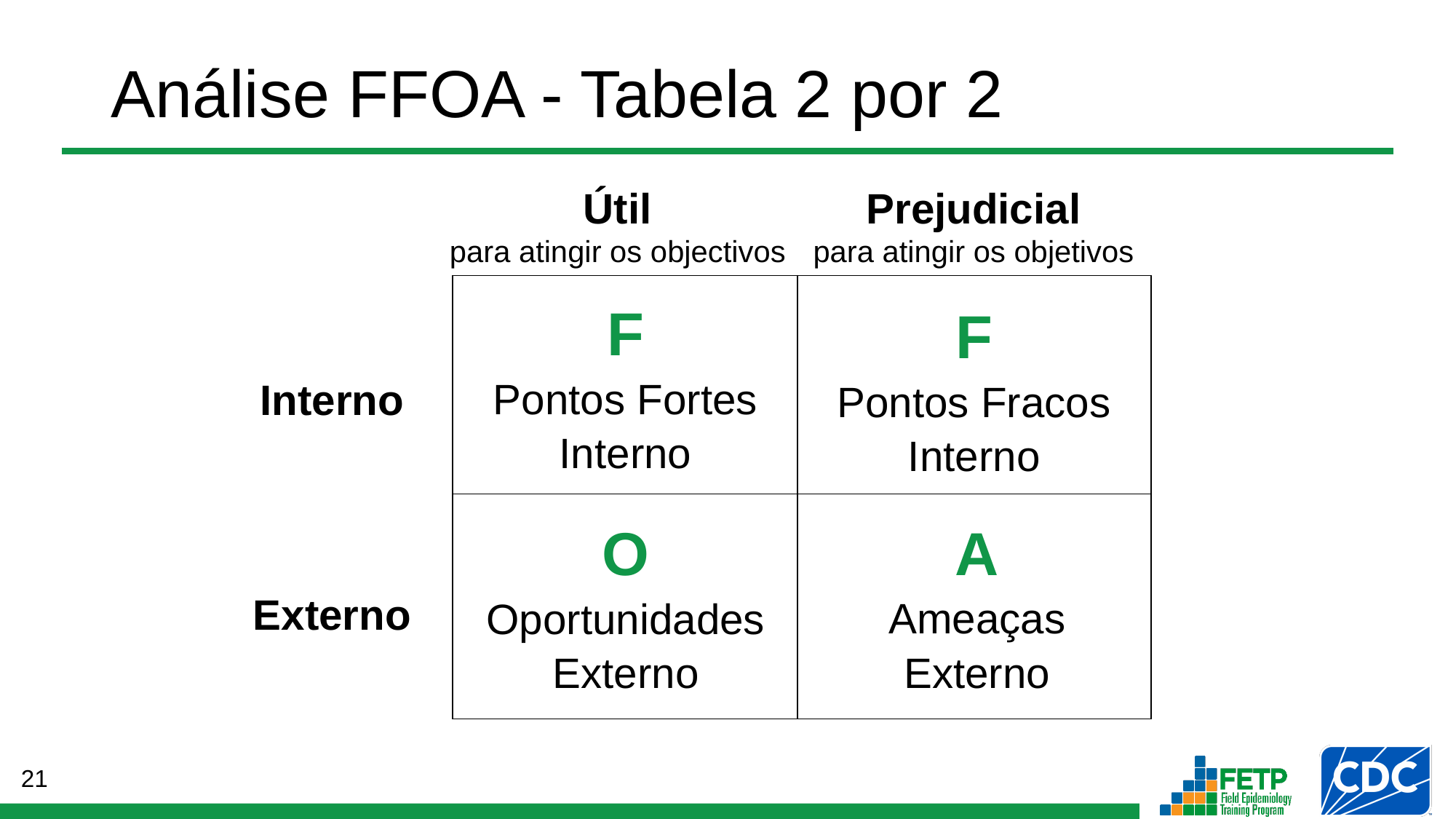

# Análise FFOA - Tabela 2 por 2
Útil
para atingir os objectivos
Prejudicial
para atingir os objetivos
| F Pontos Fortes Interno |
| --- |
|  |  |
| --- | --- |
|  |  |
| F Pontos Fracos Interno |
| --- |
Interno
| A Ameaças Externo |
| --- |
| O Oportunidades Externo |
| --- |
Externo